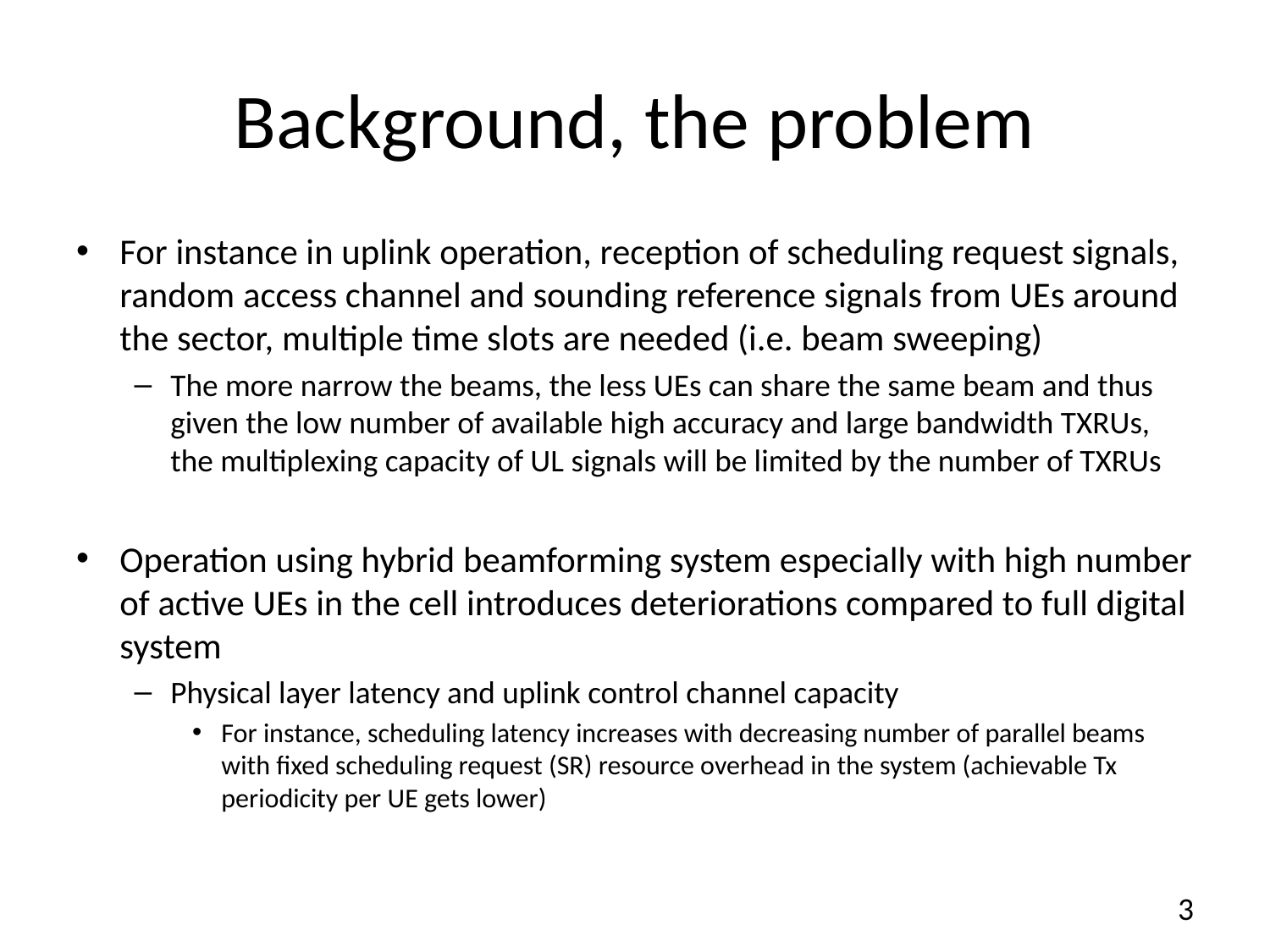

# Background, the problem
For instance in uplink operation, reception of scheduling request signals, random access channel and sounding reference signals from UEs around the sector, multiple time slots are needed (i.e. beam sweeping)
The more narrow the beams, the less UEs can share the same beam and thus given the low number of available high accuracy and large bandwidth TXRUs, the multiplexing capacity of UL signals will be limited by the number of TXRUs

Operation using hybrid beamforming system especially with high number of active UEs in the cell introduces deteriorations compared to full digital system
Physical layer latency and uplink control channel capacity
For instance, scheduling latency increases with decreasing number of parallel beams with fixed scheduling request (SR) resource overhead in the system (achievable Tx periodicity per UE gets lower)

3